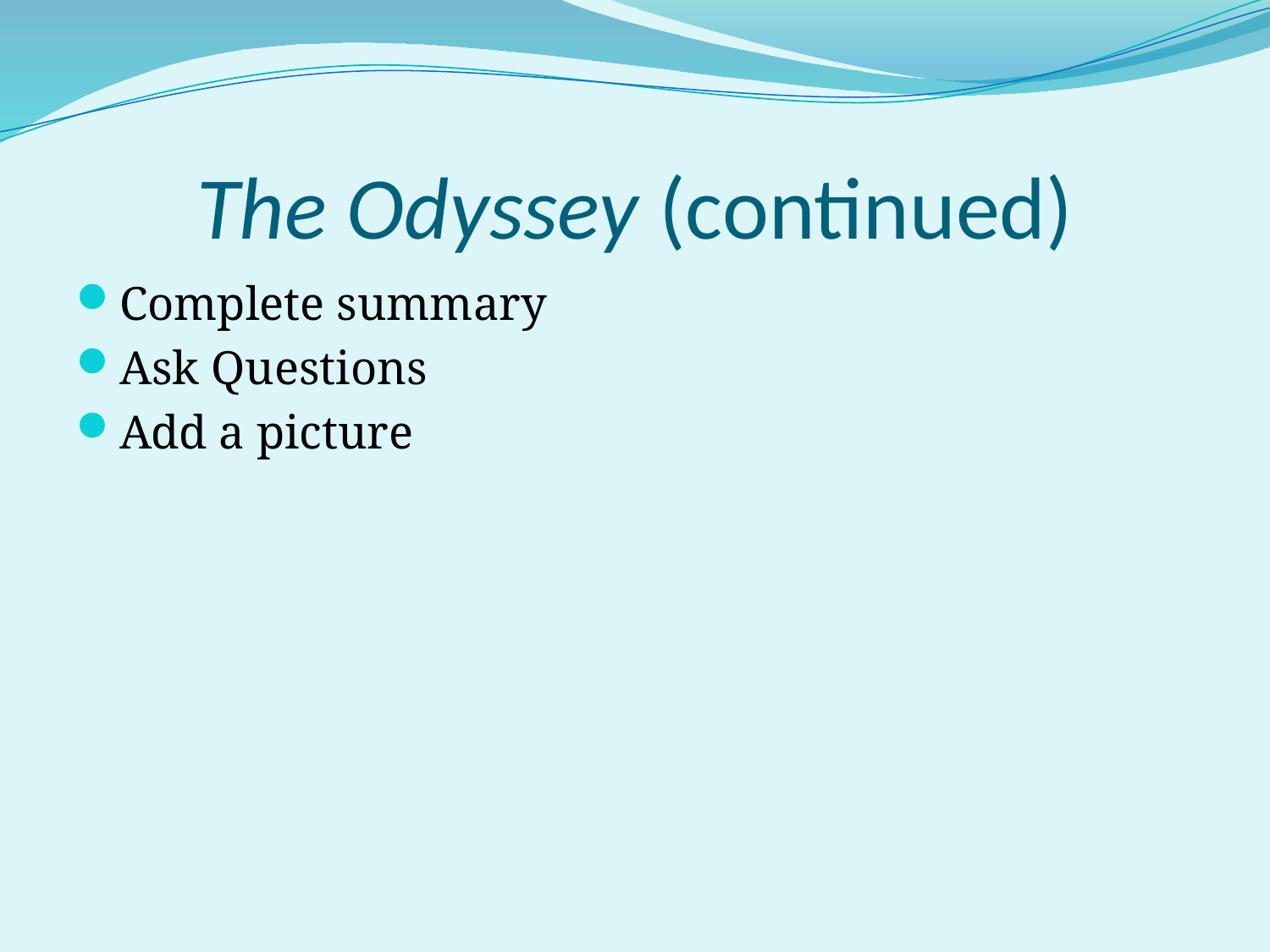

# The Odyssey (continued)
Complete summary
Ask Questions
Add a picture